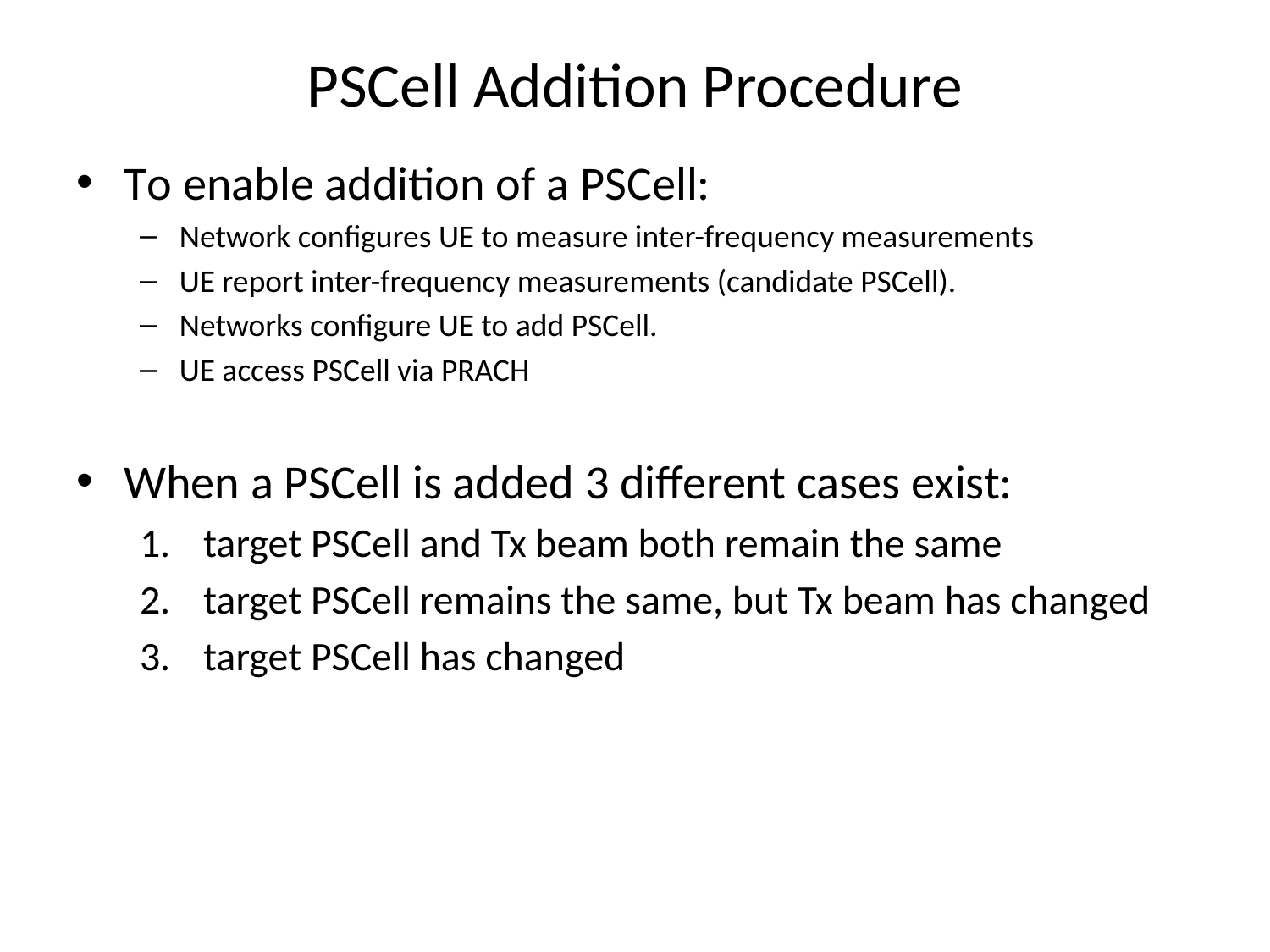

# PSCell Addition Procedure
To enable addition of a PSCell:
Network configures UE to measure inter-frequency measurements
UE report inter-frequency measurements (candidate PSCell).
Networks configure UE to add PSCell.
UE access PSCell via PRACH

When a PSCell is added 3 different cases exist:
target PSCell and Tx beam both remain the same
target PSCell remains the same, but Tx beam has changed
target PSCell has changed